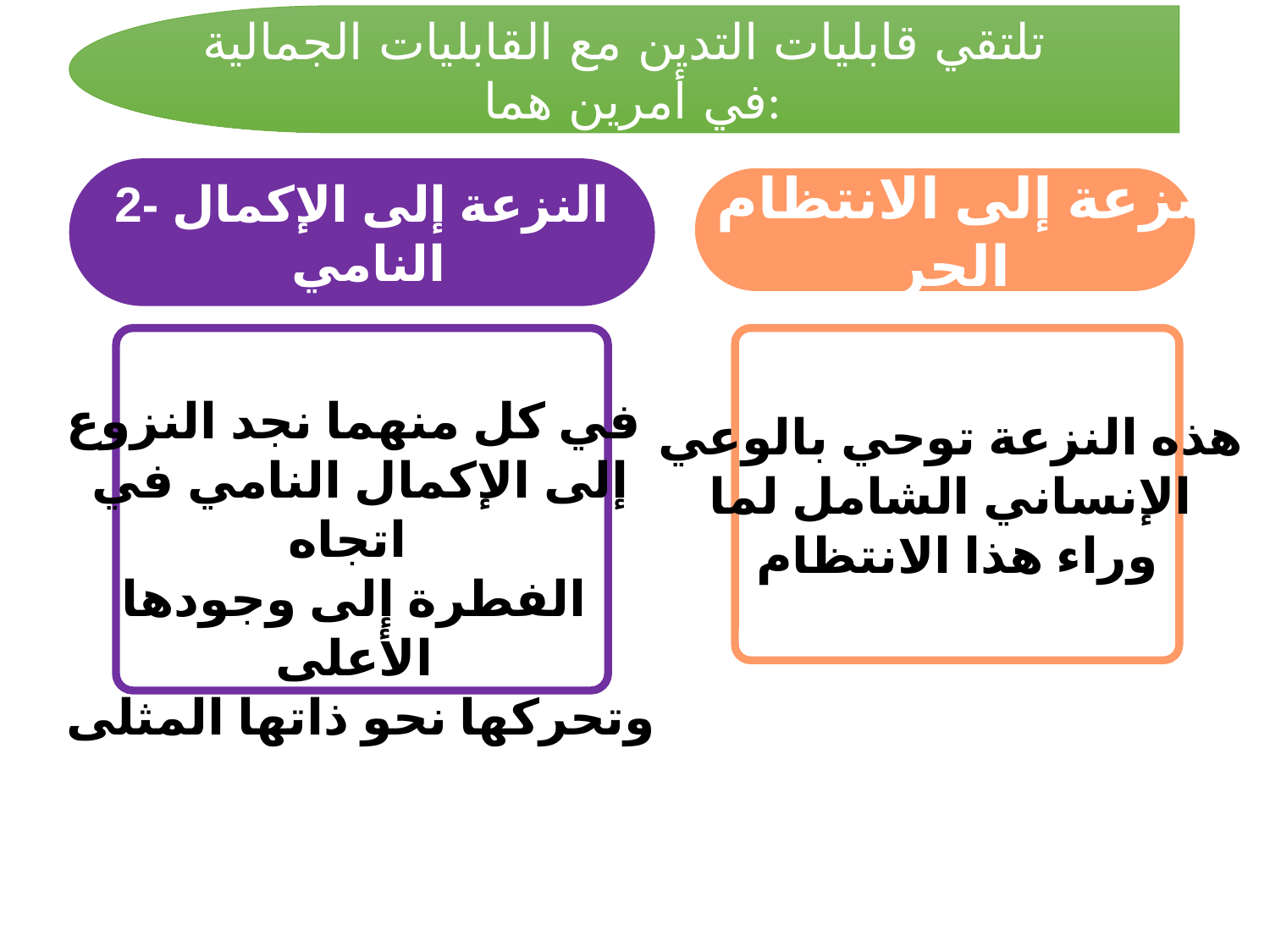

تلتقي قابليات التدين مع القابليات الجمالية
 في أمرين هما:
2- النزعة إلى الإكمال
 النامي
1- النزعة إلى الانتظام
 الحر

هذه النزعة توحي بالوعي
الإنساني الشامل لما
وراء هذا الانتظام
في كل منهما نجد النزوع
 إلى الإكمال النامي في اتجاه
الفطرة إلى وجودها الأعلى
 وتحركها نحو ذاتها المثلى